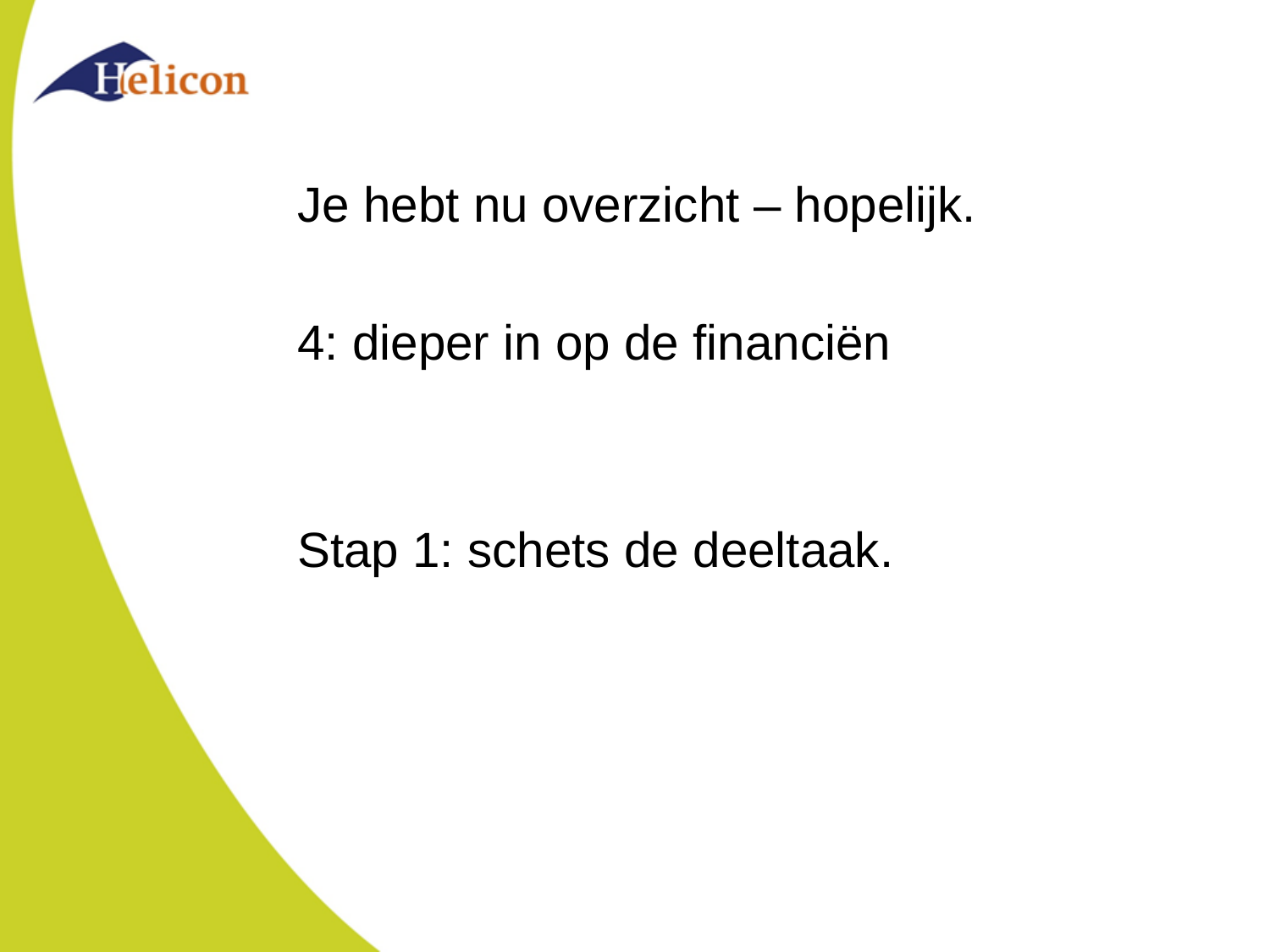

#
Je hebt nu overzicht – hopelijk.

4: dieper in op de financiën

Stap 1: schets de deeltaak.